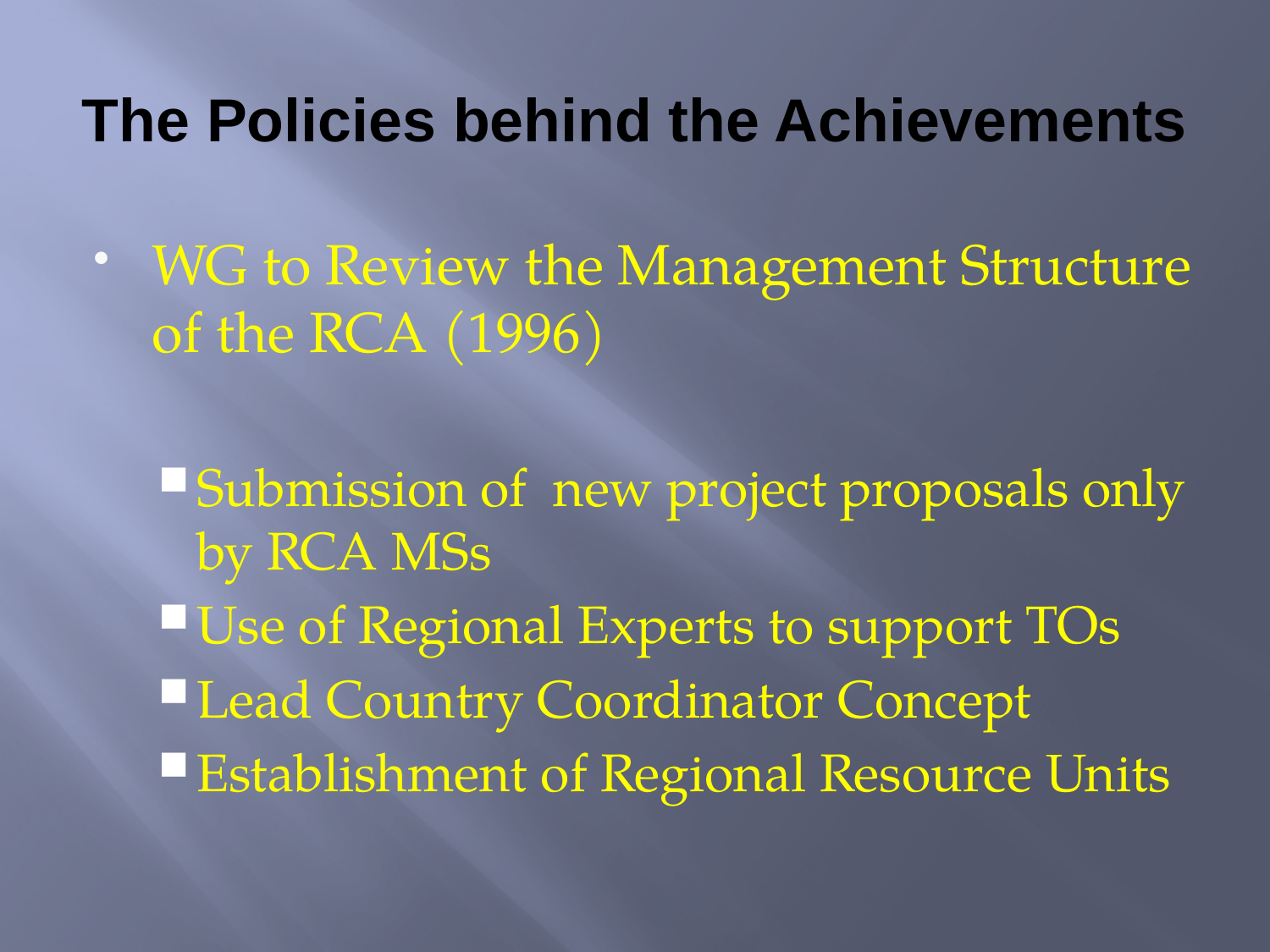

# The Policies behind the Achievements
WG to Review the Management Structure of the RCA (1996)

Submission of  new project proposals only by RCA MSs
Use of Regional Experts to support TOs
Lead Country Coordinator Concept
Establishment of Regional Resource Units